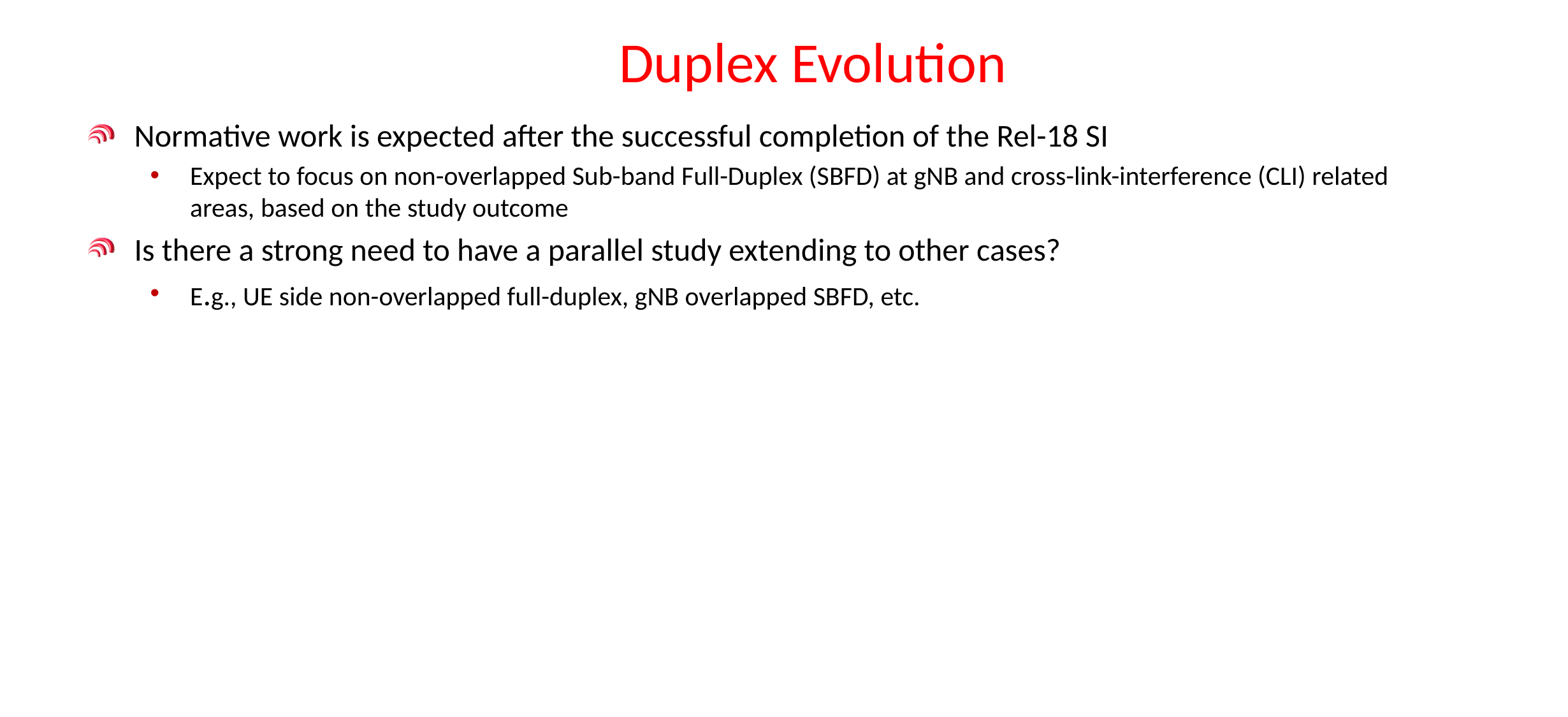

# Duplex Evolution
Normative work is expected after the successful completion of the Rel-18 SI
Expect to focus on non-overlapped Sub-band Full-Duplex (SBFD) at gNB and cross-link-interference (CLI) related areas, based on the study outcome
Is there a strong need to have a parallel study extending to other cases?
E.g., UE side non-overlapped full-duplex, gNB overlapped SBFD, etc.